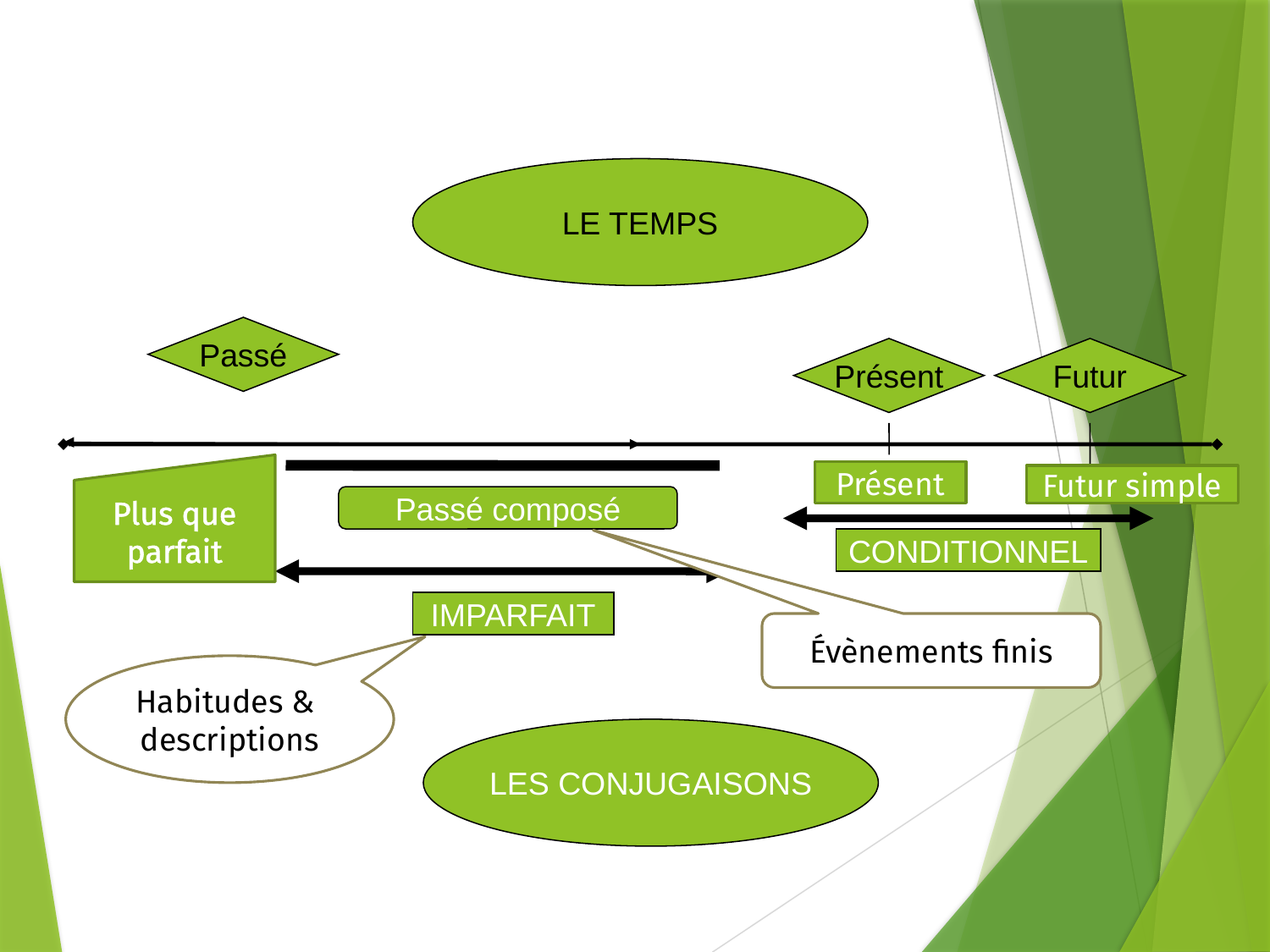

LE TEMPS
Passé
Présent
Futur

Plus que parfait
Présent

Futur simple
Passé composé

CONDITIONNEL

IMPARFAIT
Évènements finis
Habitudes &
descriptions
LES CONJUGAISONS